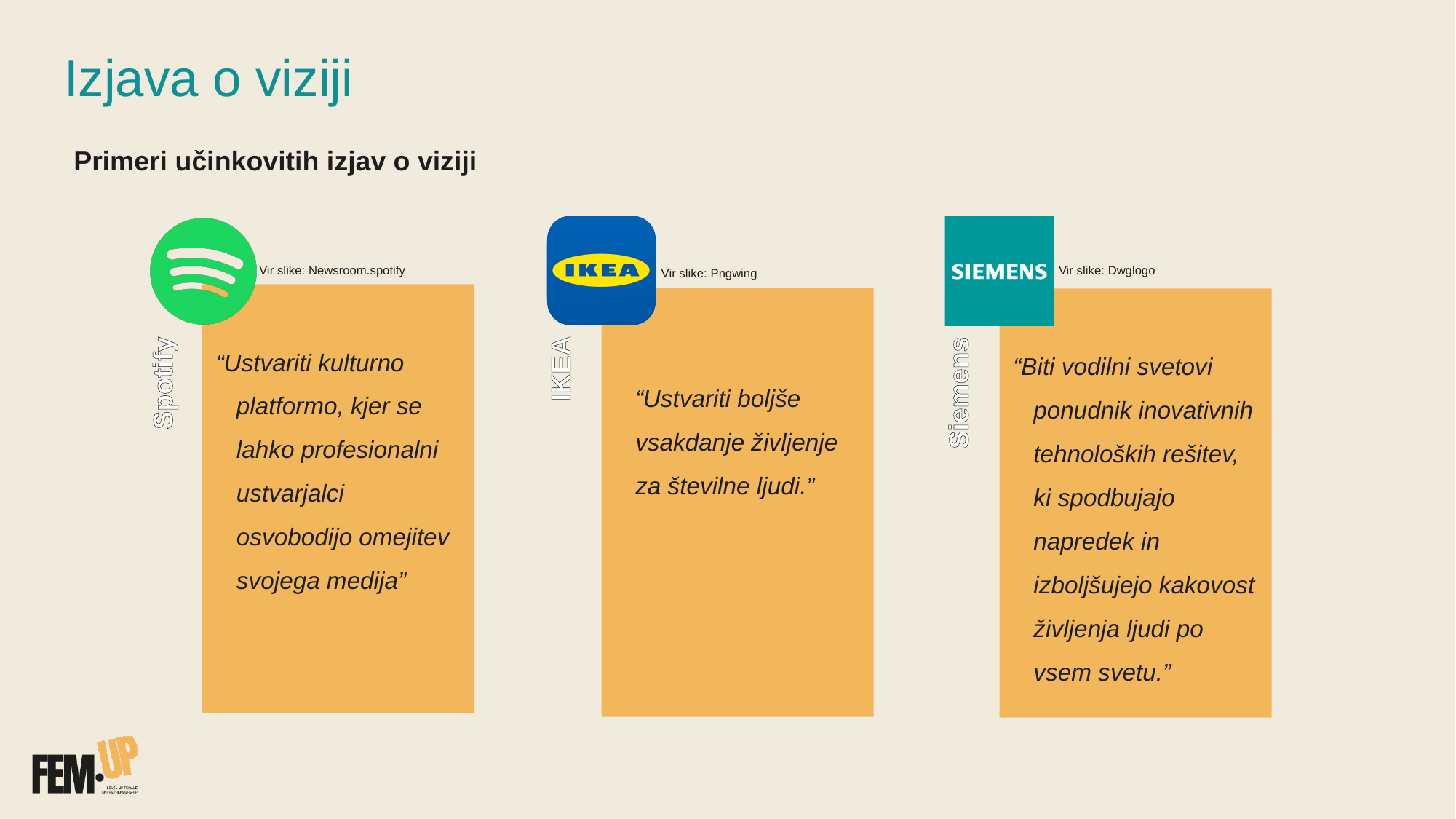

# Izjava o viziji
Primeri učinkovitih izjav o viziji
Spotify
“Ustvariti kulturno platformo, kjer se lahko profesionalni ustvarjalci osvobodijo omejitev svojega medija”
IKEA

   “Ustvariti boljše vsakdanje življenje za številne ljudi.”
Siemens
“Biti vodilni svetovi ponudnik inovativnih tehnoloških rešitev, ki spodbujajo napredek in izboljšujejo kakovost življenja ljudi po vsem svetu.”
Vir slike: Dwglogo
Vir slike: Newsroom.spotify
Vir slike: Pngwing